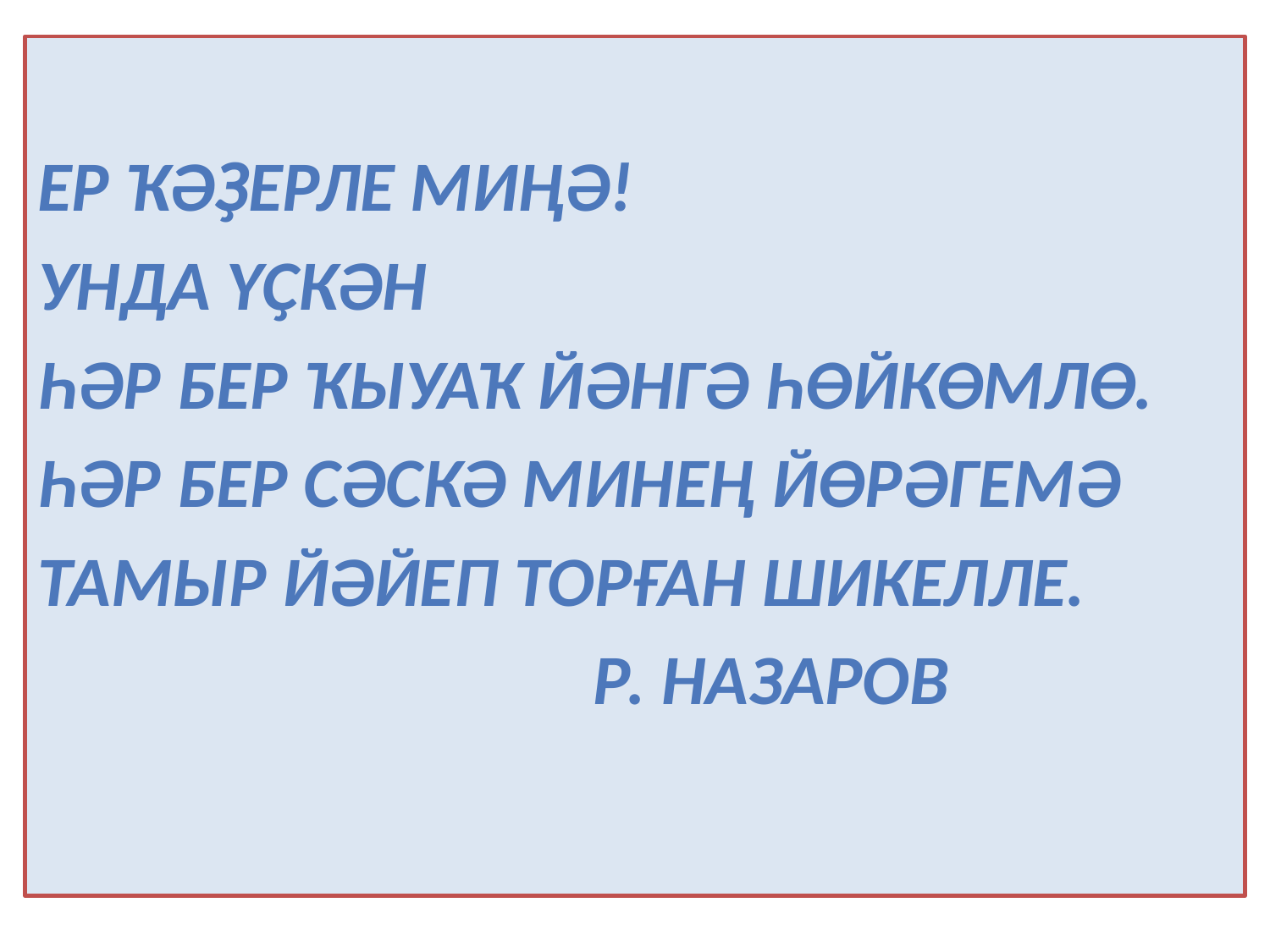

Ер ҡәҙерле миңә!
Унда үҫкән
Һәр бер ҡыуаҡ йәнгә һөйкөмлө.
Һәр бер сәскә минең йөрәгемә
Тамыр йәйеп торған шикелле.
                                   Р. Назаров
#